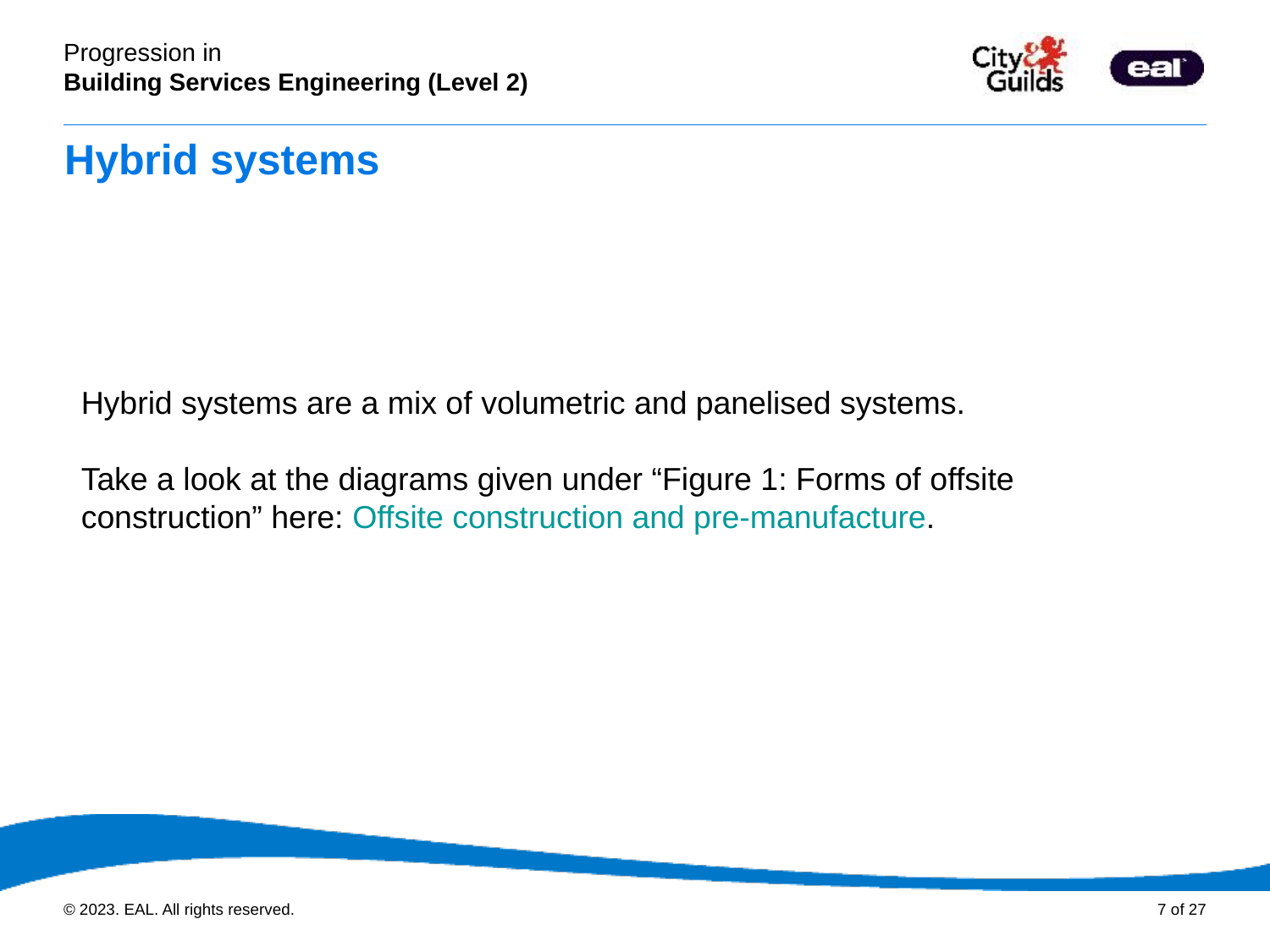

Hybrid systems

Hybrid systems are a mix of volumetric and panelised systems.

Take a look at the diagrams given under “Figure 1: Forms of offsite construction” here: Offsite construction and pre-manufacture.